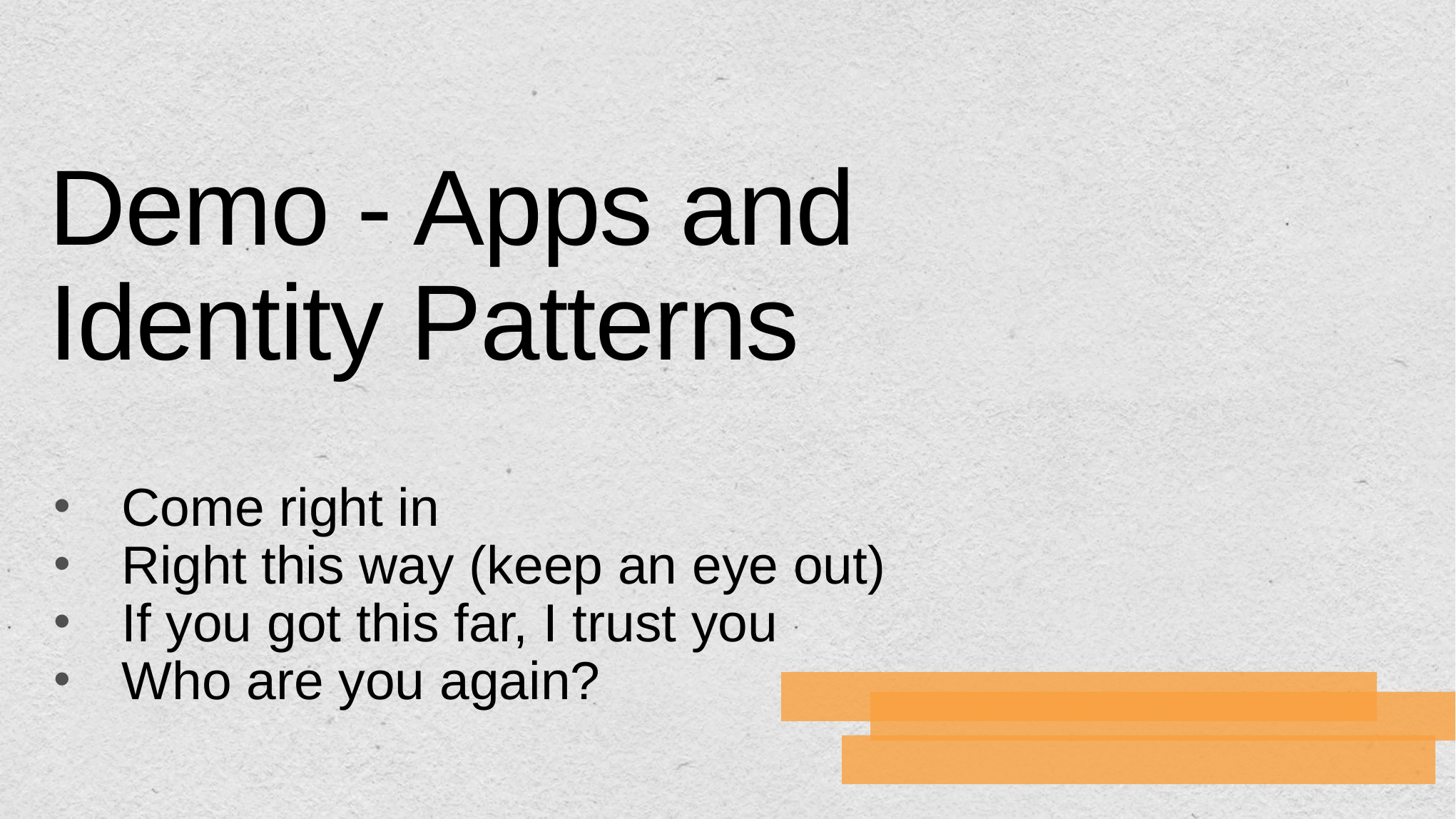

# Demo - Apps and Identity Patterns
Come right in
Right this way (keep an eye out)
If you got this far, I trust you
Who are you again?